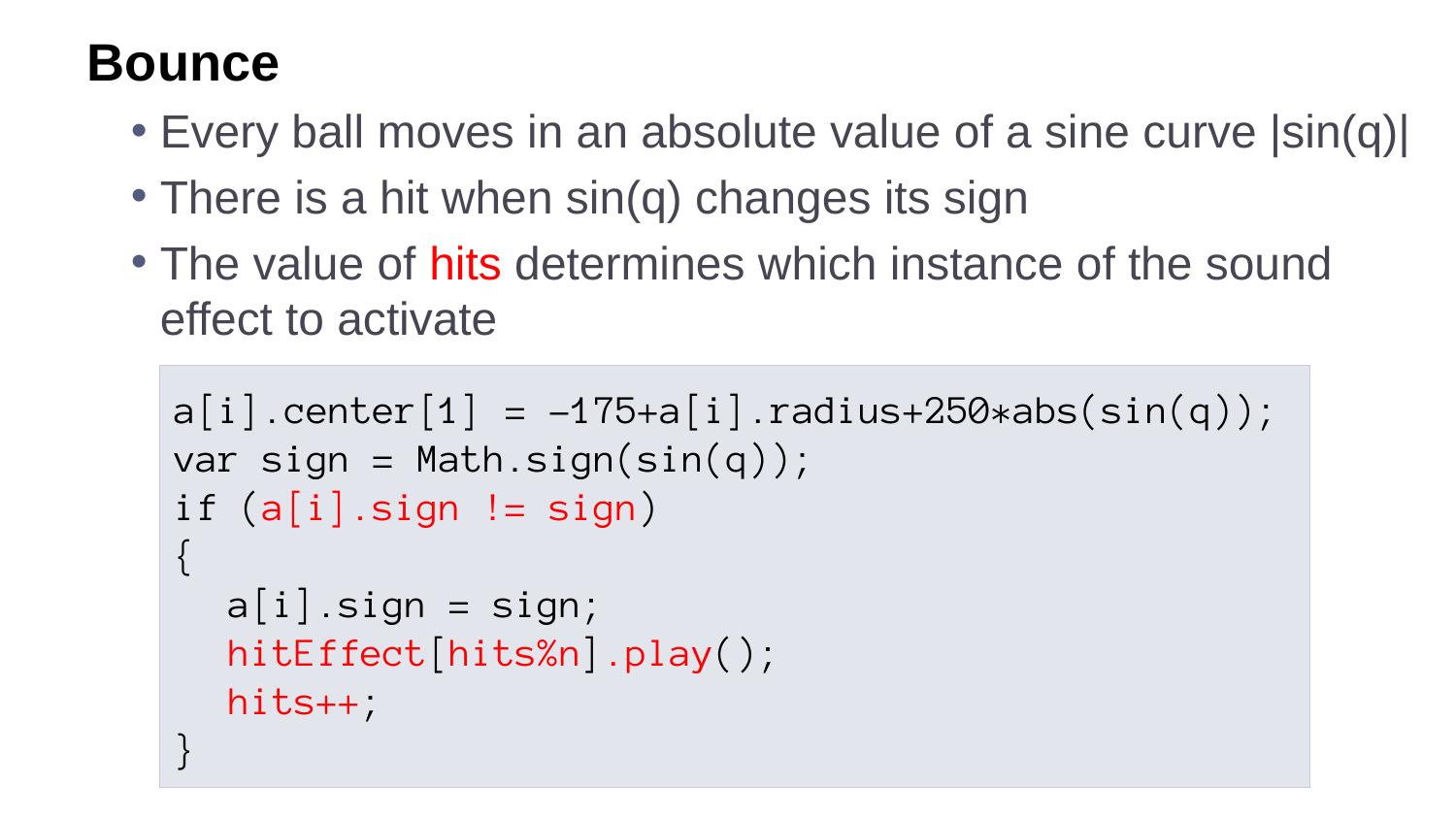

Bounce
Every ball moves in an absolute value of a sine curve |sin(q)|
There is a hit when sin(q) changes its sign
The value of hits determines which instance of the sound effect to activate
a[i].center[1] = -175+a[i].radius+250*abs(sin(q));
var sign = Math.sign(sin(q));
if (a[i].sign != sign)
{
	a[i].sign = sign;
	hitEffect[hits%n].play();
	hits++;
}